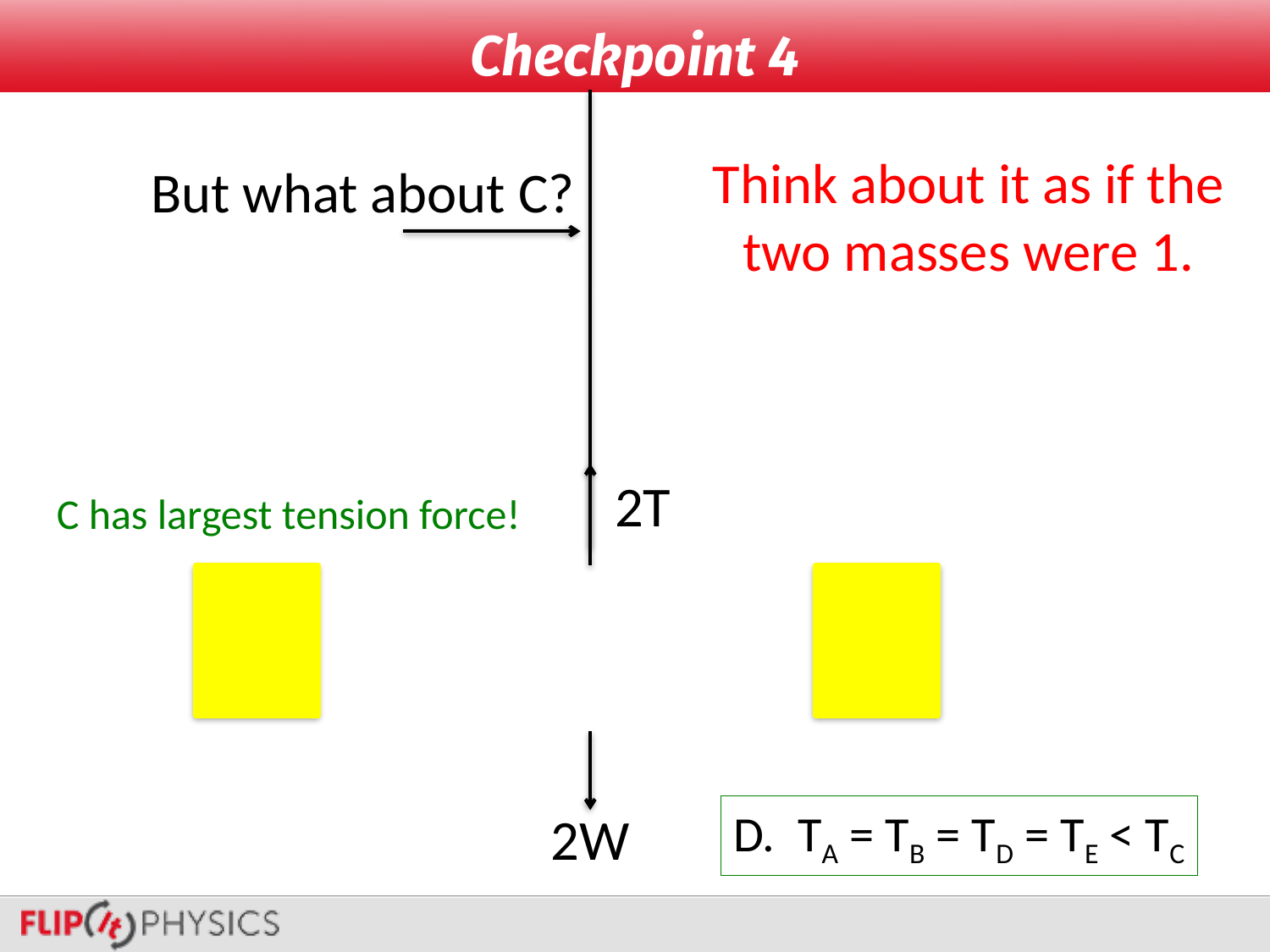

# Checkpoint 4
Think about it as if the
 two masses were 1.
But what about C?
2T
C has largest tension force!

D.  TA = TB = TD = TE < TC
2W